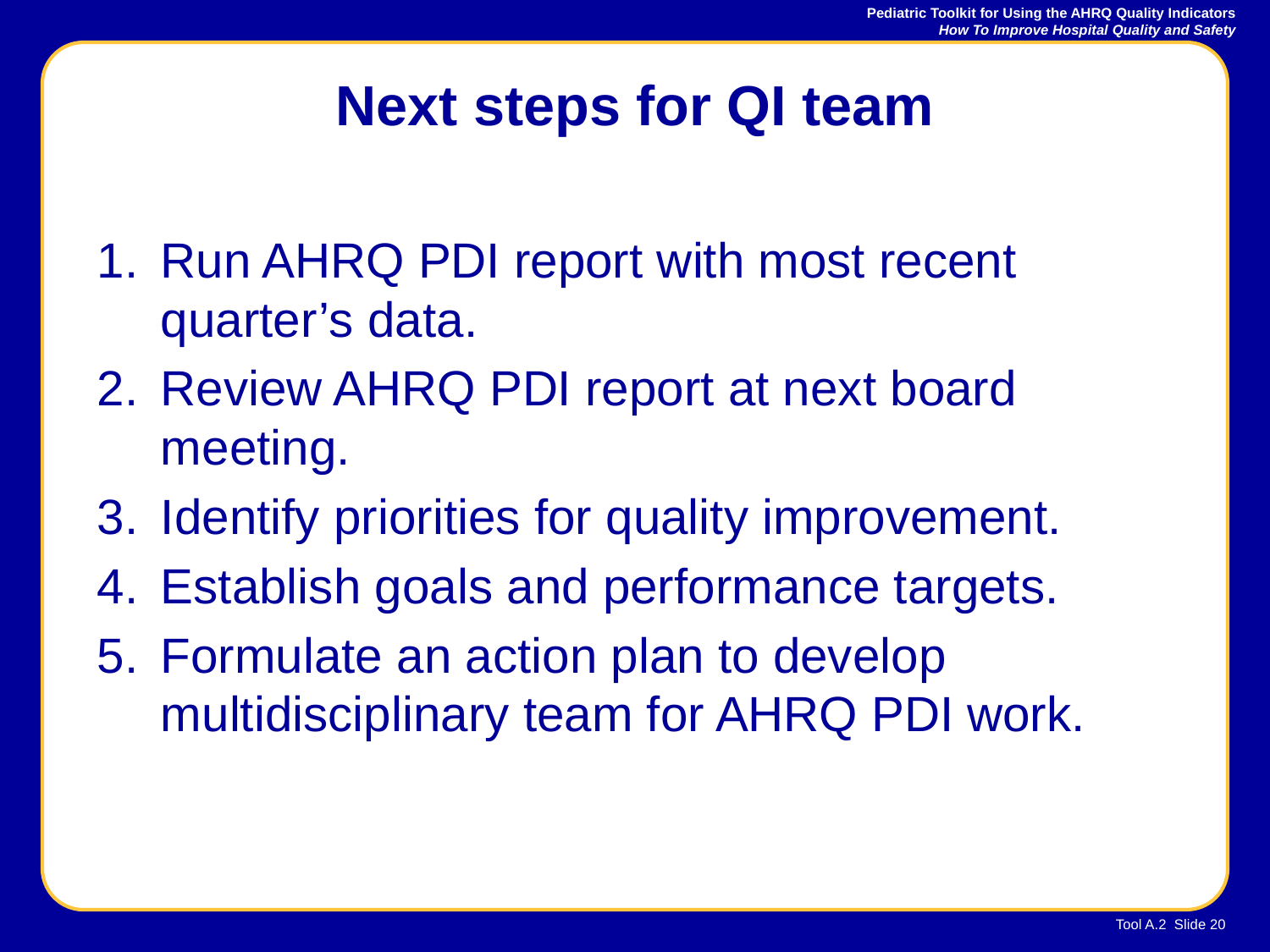

# Next steps for QI team
Run AHRQ PDI report with most recent quarter’s data.
Review AHRQ PDI report at next board meeting.
Identify priorities for quality improvement.
Establish goals and performance targets.
Formulate an action plan to develop multidisciplinary team for AHRQ PDI work.